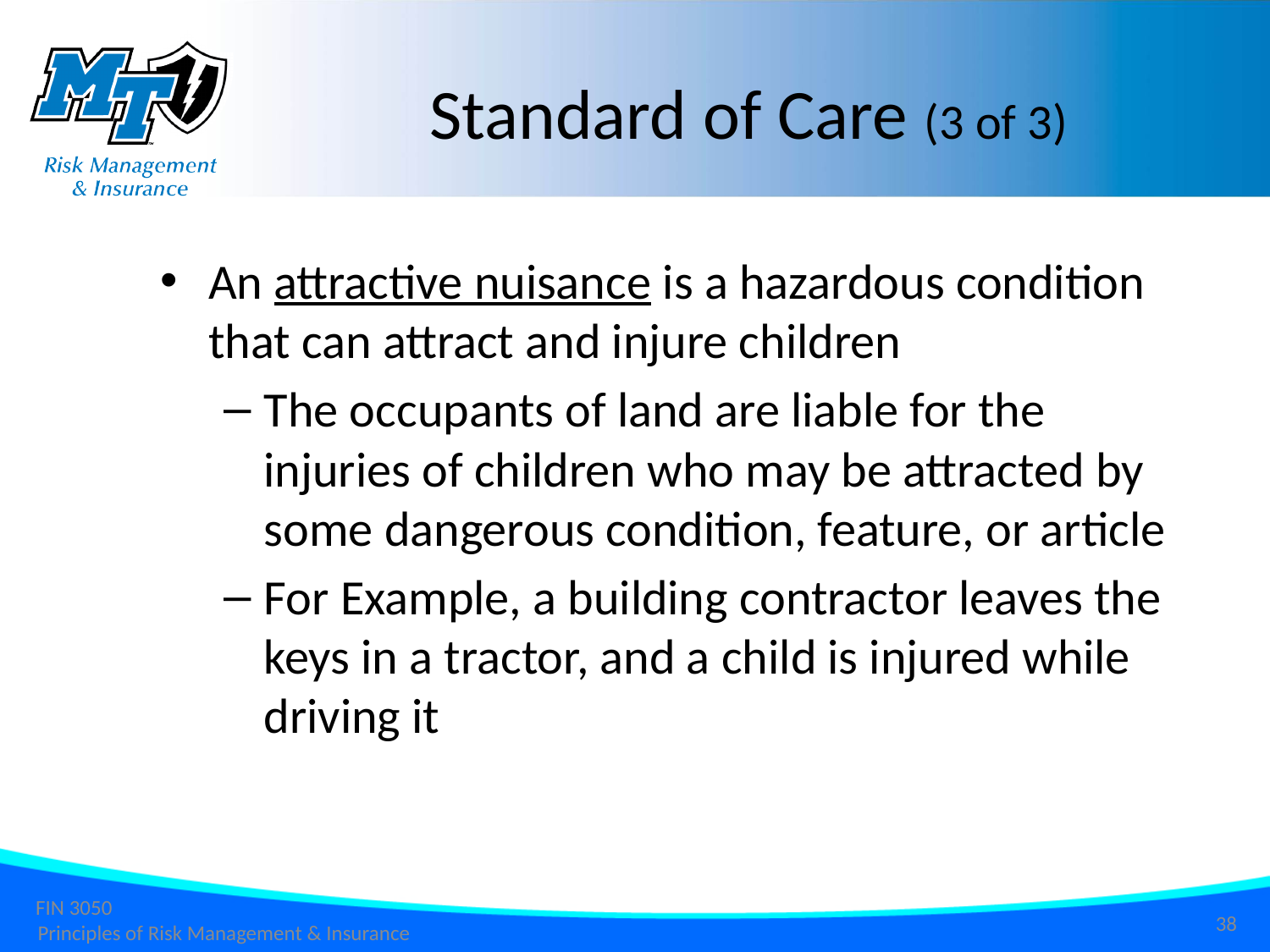

Standard of Care (3 of 3)
An attractive nuisance is a hazardous condition that can attract and injure children
The occupants of land are liable for the injuries of children who may be attracted by some dangerous condition, feature, or article
For Example, a building contractor leaves the keys in a tractor, and a child is injured while driving it
38